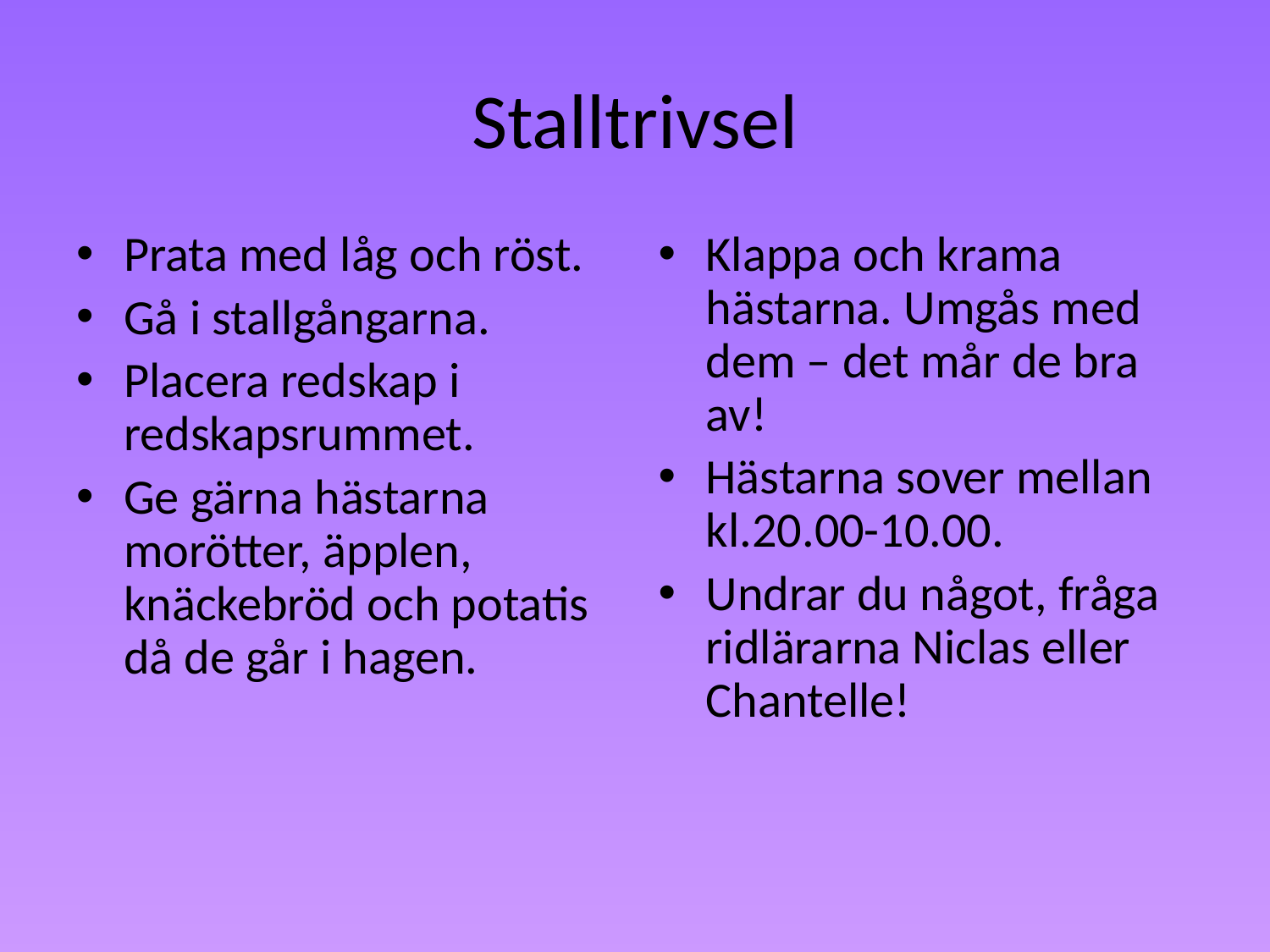

# Stalltrivsel
Prata med låg och röst.
Gå i stallgångarna.
Placera redskap i redskapsrummet.
Ge gärna hästarna morötter, äpplen, knäckebröd och potatis då de går i hagen.
Klappa och krama hästarna. Umgås med dem – det mår de bra av!
Hästarna sover mellan kl.20.00-10.00.
Undrar du något, fråga ridlärarna Niclas eller Chantelle!